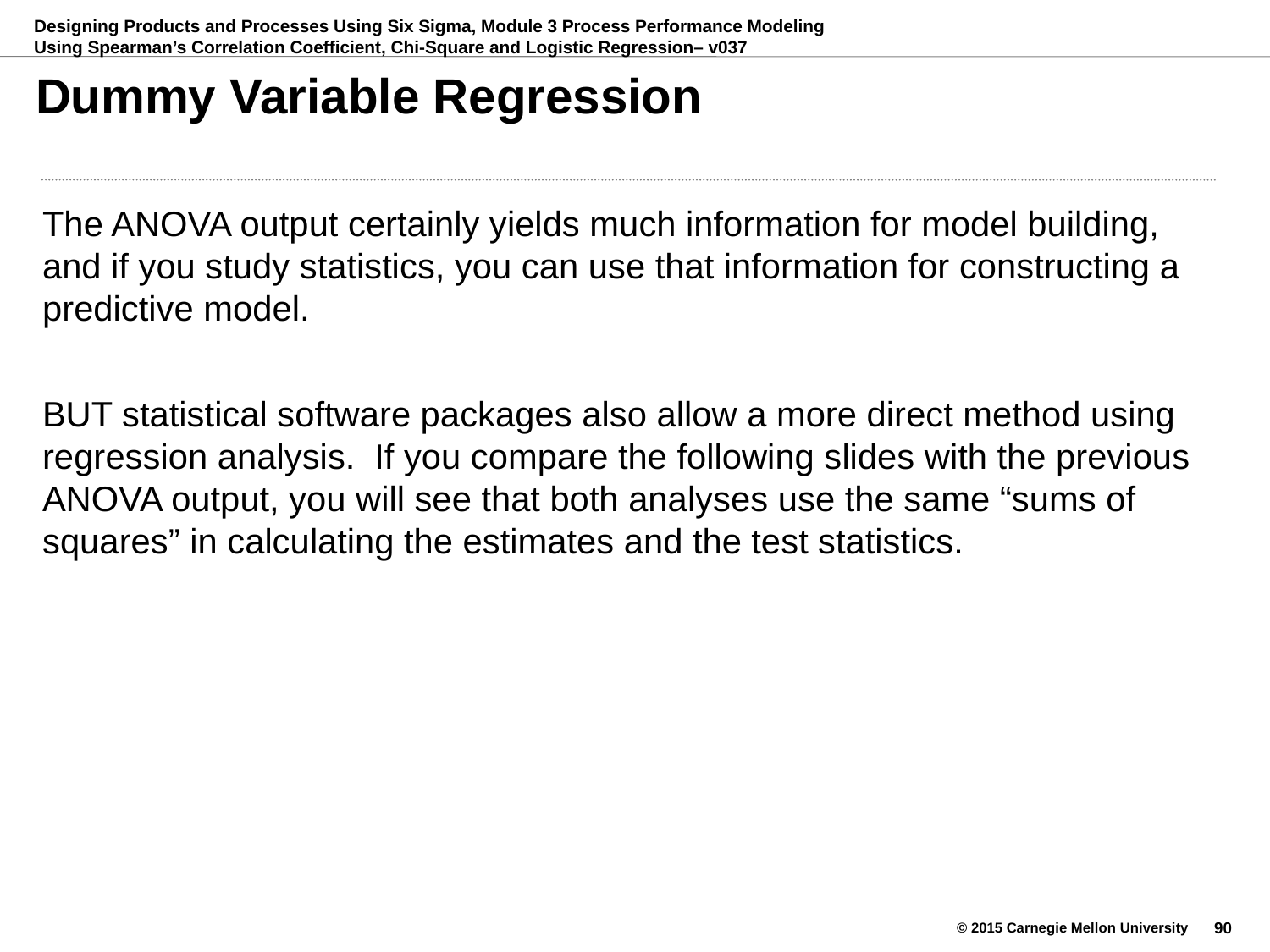

# Dummy Variable Regression
The ANOVA output certainly yields much information for model building, and if you study statistics, you can use that information for constructing a predictive model.

BUT statistical software packages also allow a more direct method using regression analysis.  If you compare the following slides with the previous ANOVA output, you will see that both analyses use the same “sums of squares” in calculating the estimates and the test statistics.